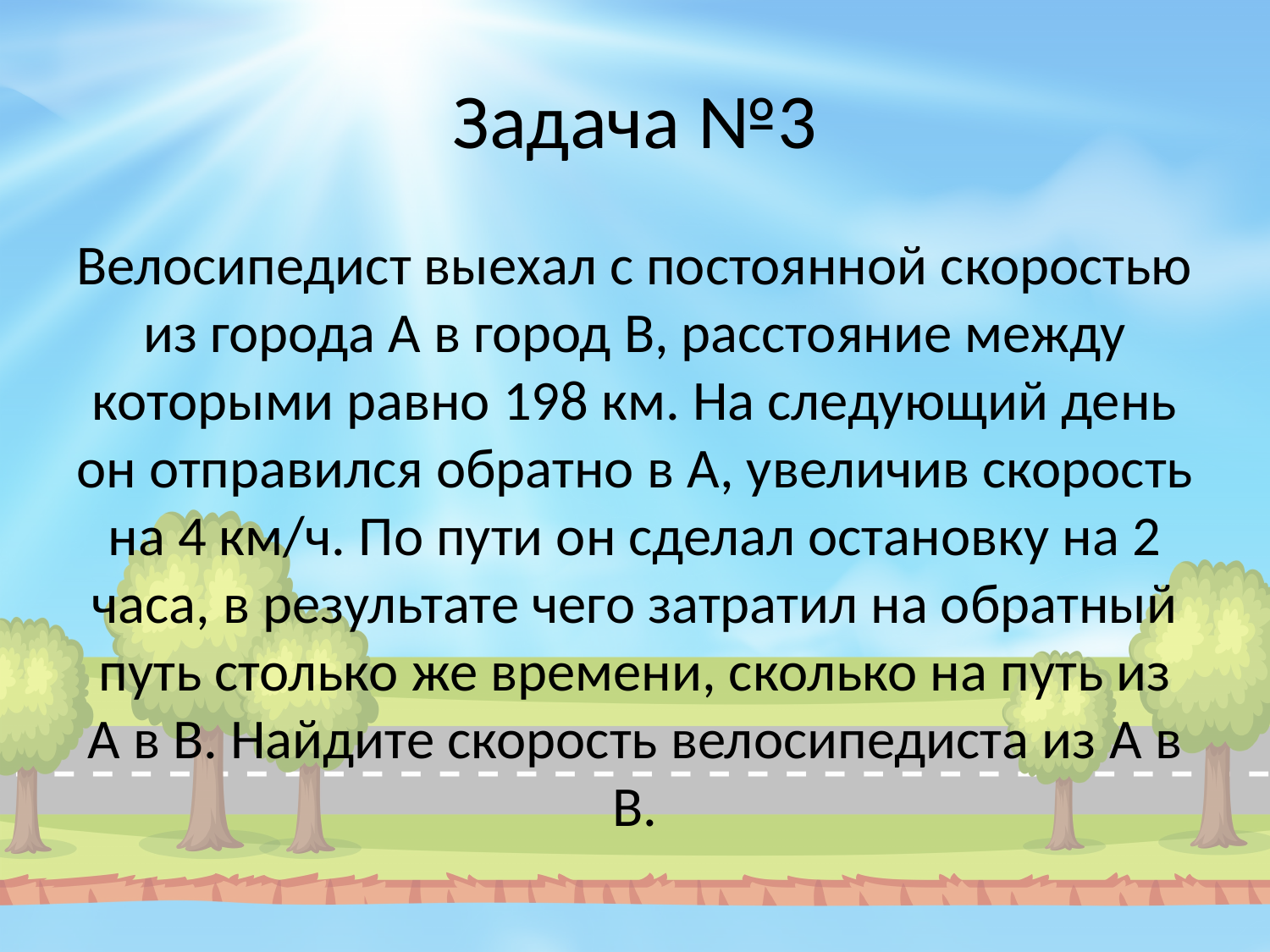

# Задача №3
Велосипедист выехал с постоянной скоростью из города A в город B, расстояние между которыми равно 198 км. На следующий день он отправился обратно в A, увеличив скорость на 4 км/ч. По пути он сделал остановку на 2 часа, в результате чего затратил на обратный путь столько же времени, сколько на путь из A в B. Найдите скорость велосипедиста из A в B.